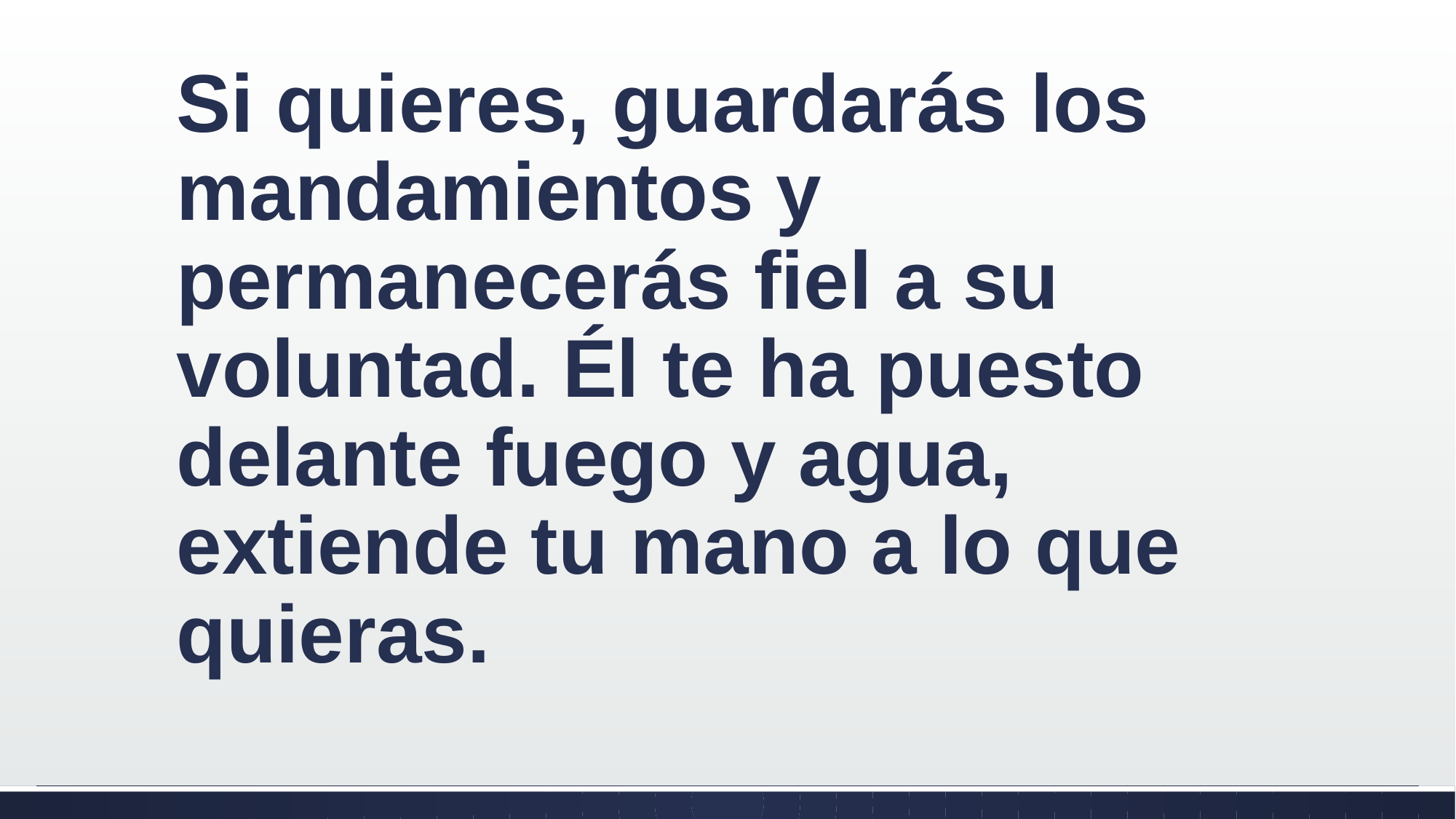

#
Si quieres, guardarás los mandamientos y permanecerás fiel a su voluntad. Él te ha puesto delante fuego y agua, extiende tu mano a lo que quieras.